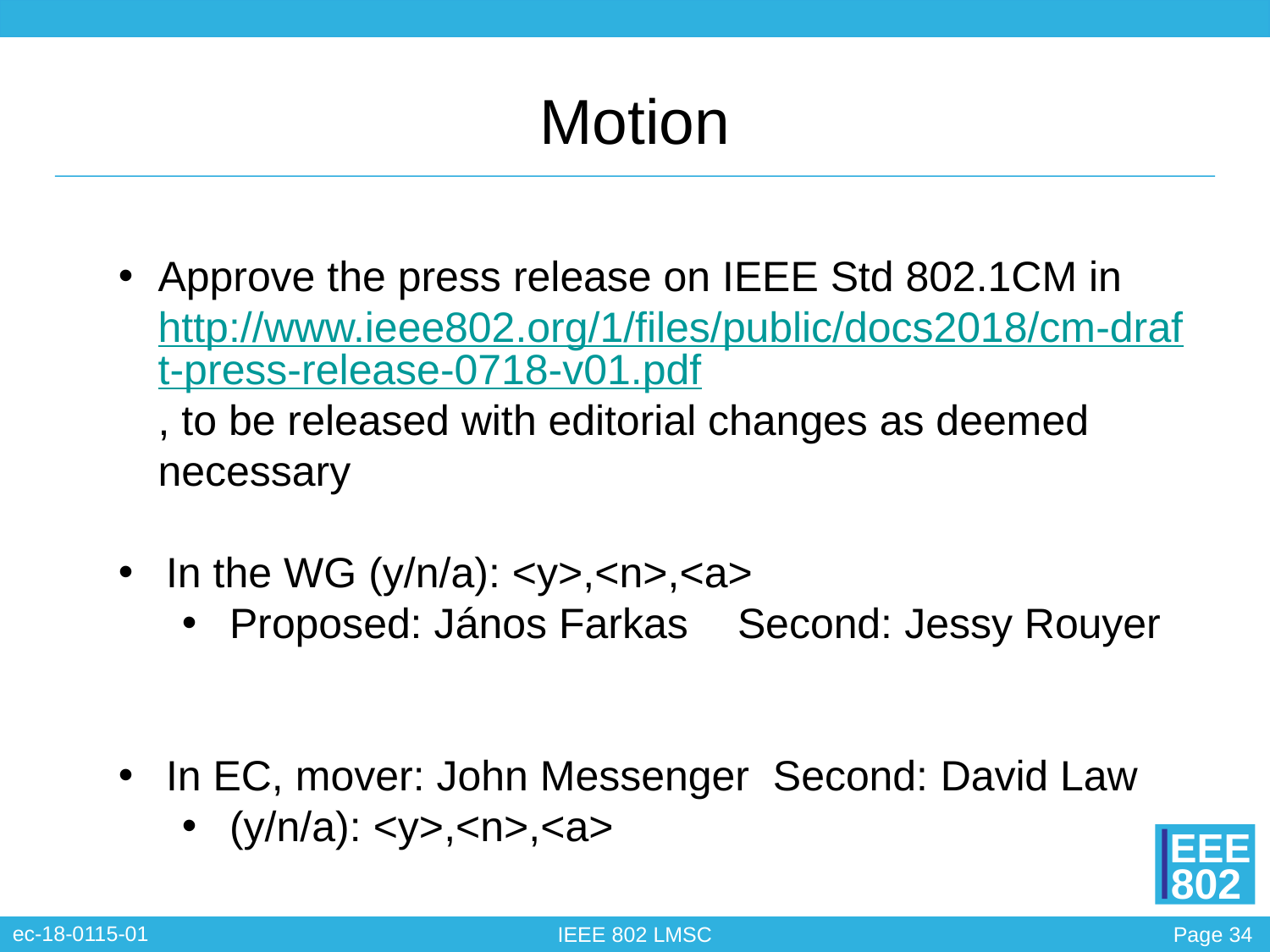

# Motion
Approve the press release on IEEE Std 802.1CM in http://www.ieee802.org/1/files/public/docs2018/cm-draft-press-release-0718-v01.pdf, to be released with editorial changes as deemed necessary

In the WG (y/n/a): <y>,<n>,<a>
Proposed: János Farkas	Second: Jessy Rouyer

In EC, mover: John Messenger  Second: David Law
(y/n/a): <y>,<n>,<a>